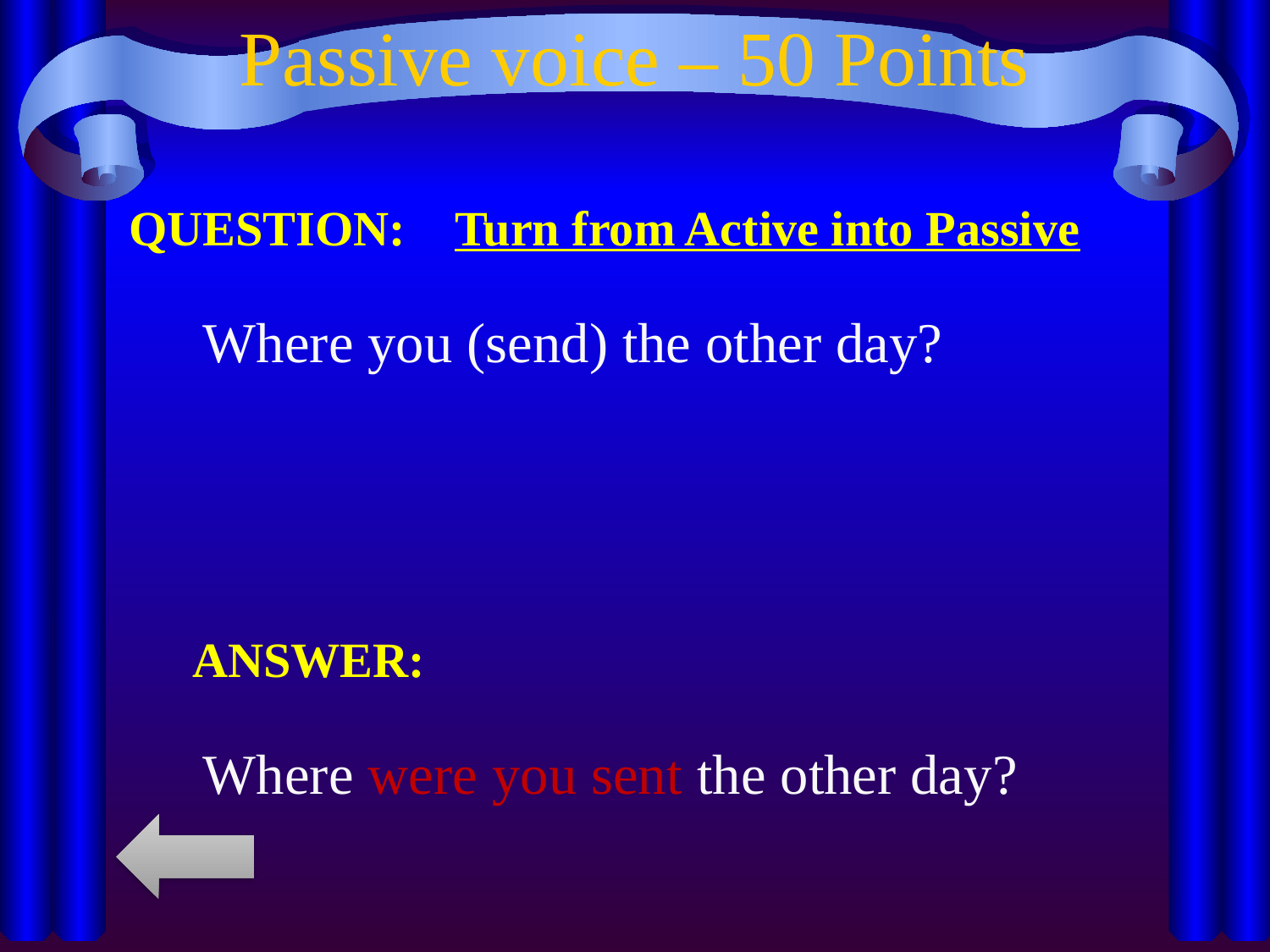

# Passive voice – 50 Points
QUESTION:    Turn from Active into Passive

 Where you (send) the other day?

ANSWER:

 Where were you sent the other day?